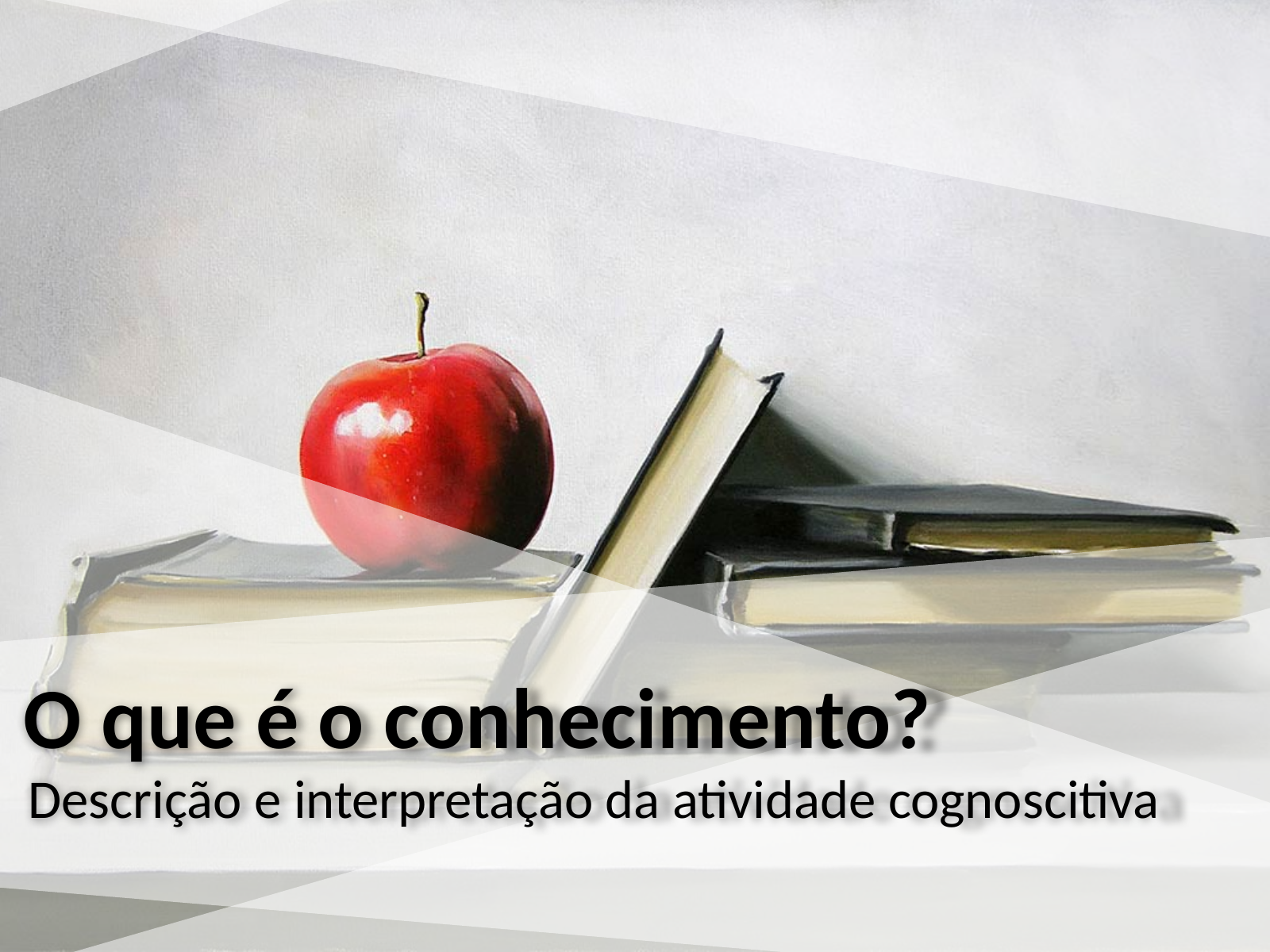

O que é o conhecimento?
Descrição e interpretação da atividade cognoscitiva